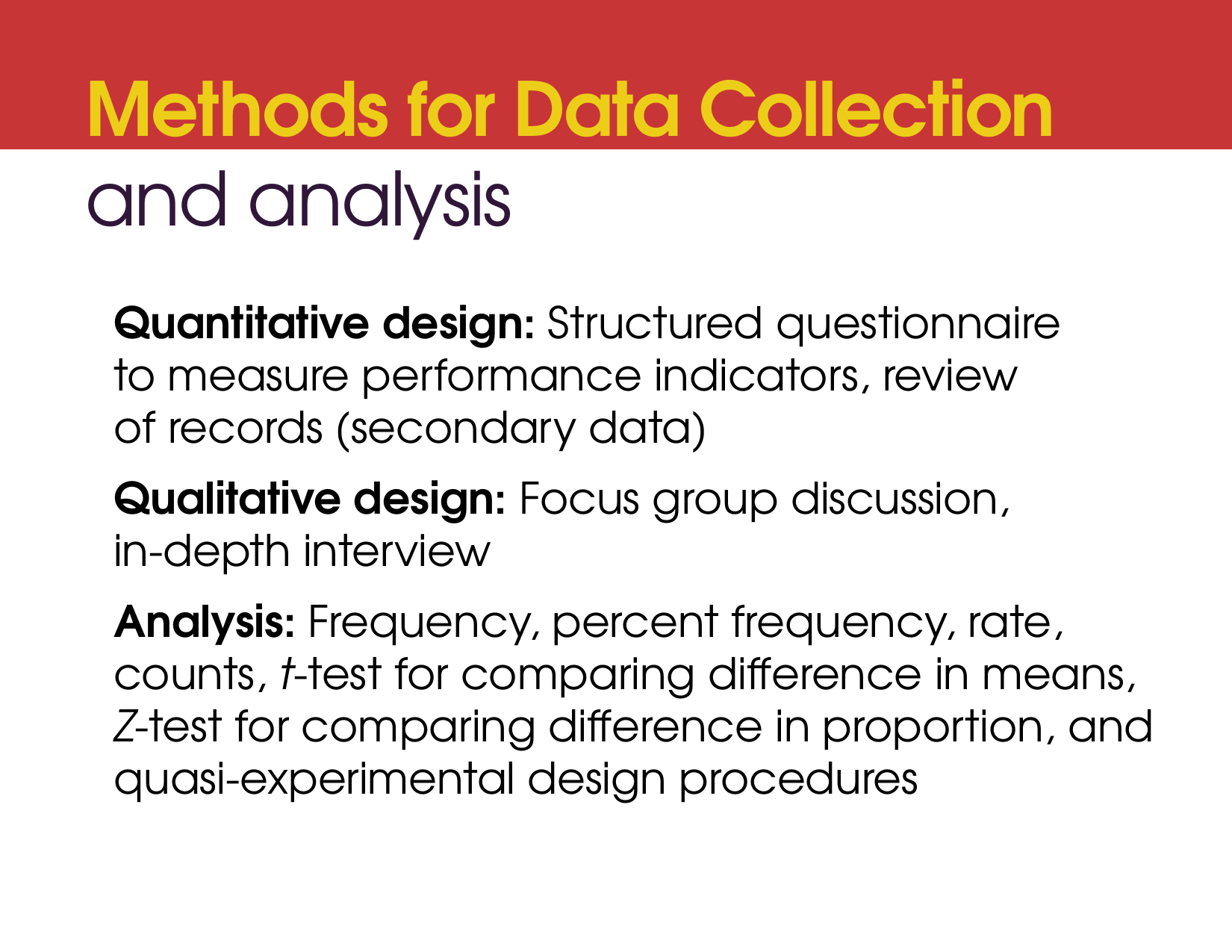

# Methods for Data Collection and analysis
Quantitative design: Structured questionnaire
to measure performance indicators, review
of records (secondary data)
Qualitative design: Focus group discussion,
in-depth interview
Analysis: Frequency, percent frequency, rate, counts, t-test for comparing difference in means, Z-test for comparing difference in proportion, and quasi-experimental design procedures